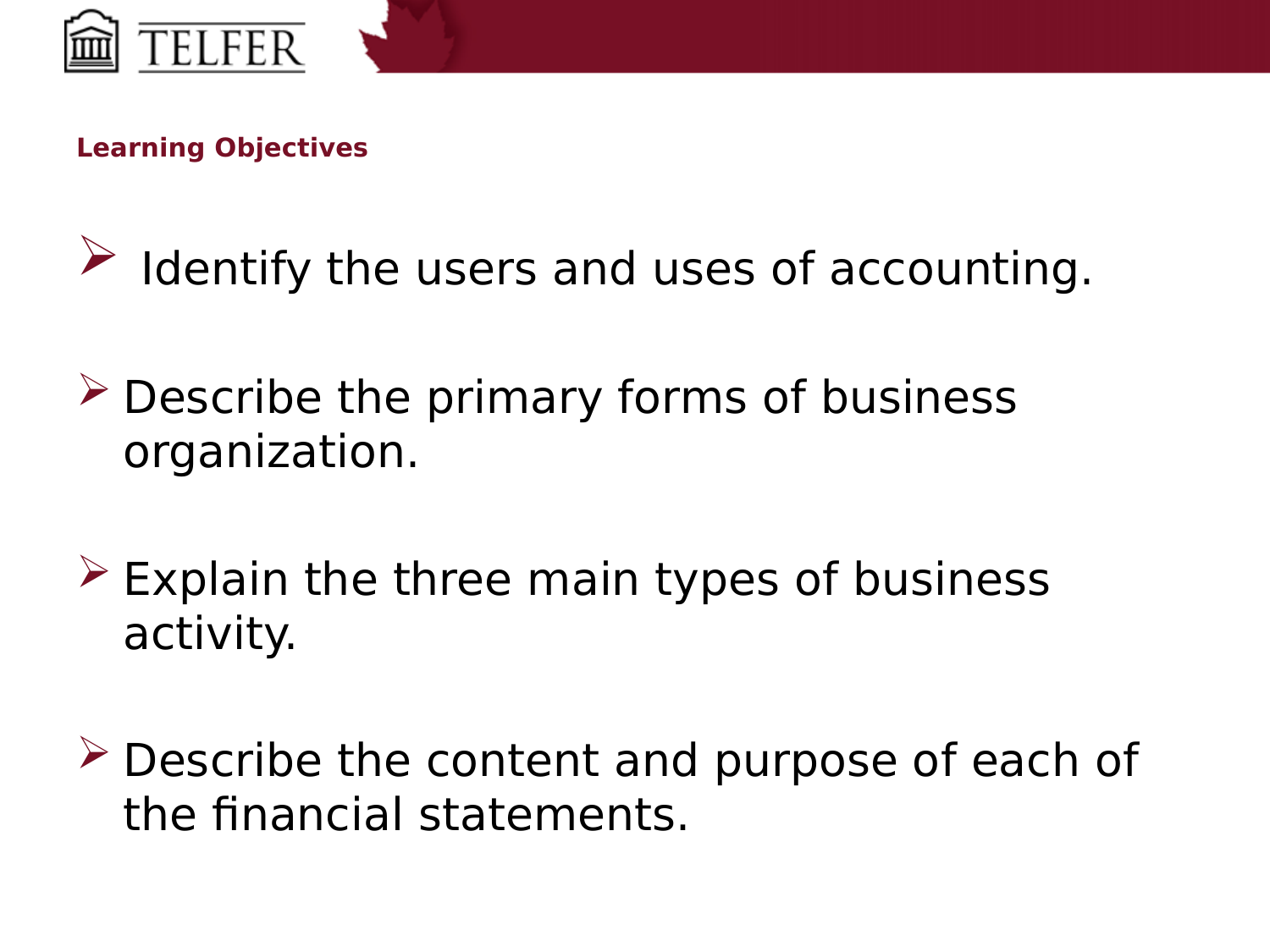

# Learning Objectives
 Identify the users and uses of accounting.

Describe the primary forms of business organization.

Explain the three main types of business activity.

Describe the content and purpose of each of the financial statements.